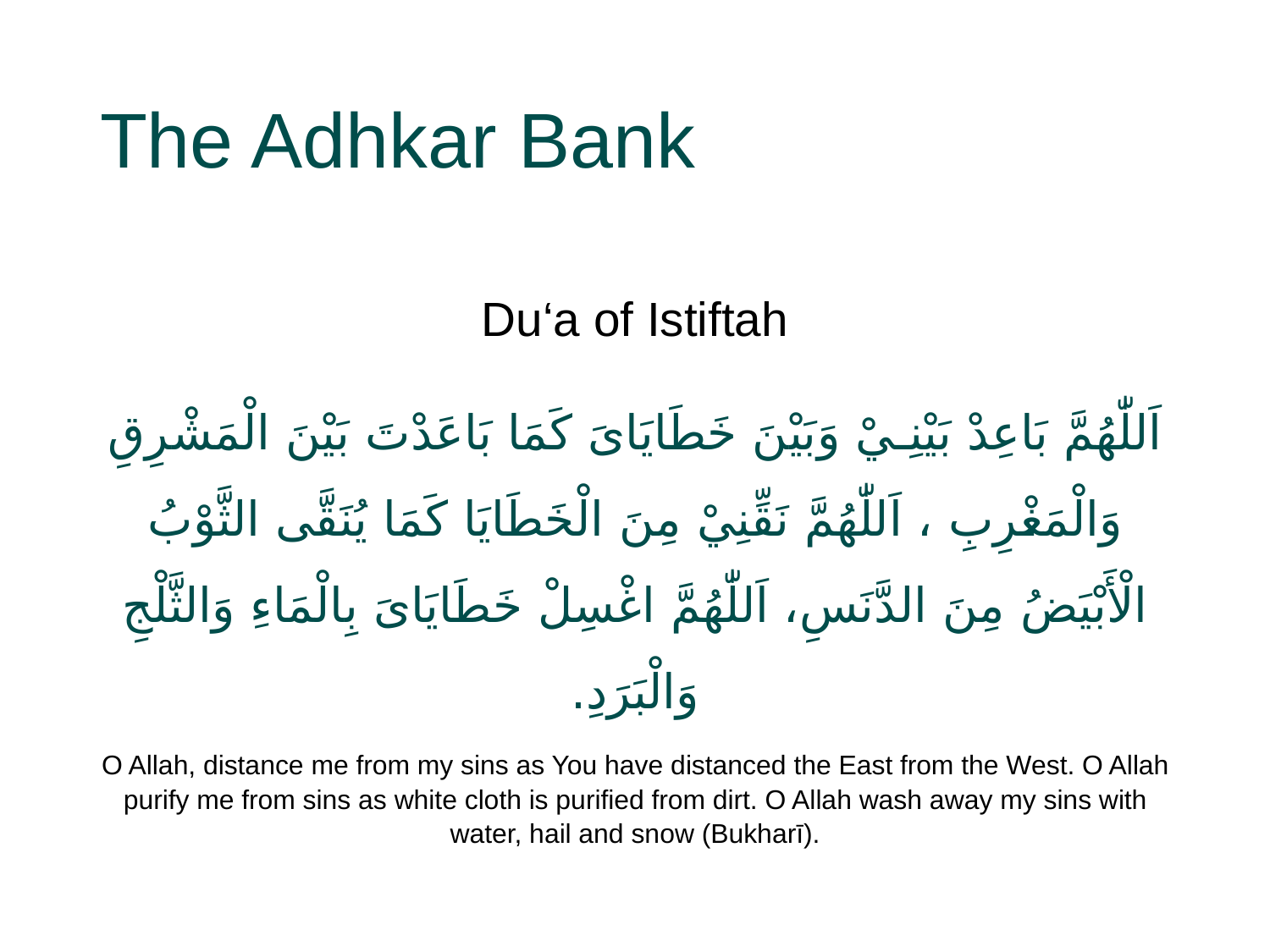

# The Adhkar Bank
Du‘a of Istiftah
اَللّٰهُمَّ بَاعِدْ بَيْنِـيْ وَبَيْنَ خَطَايَاىَ كَمَا بَاعَدْتَ بَيْنَ الْمَشْرِقِ وَالْمَغْرِبِ ، اَللّٰهُمَّ نَقِّنِيْ مِنَ الْخَطَايَا كَمَا يُنَقَّى الثَّوْبُ الْأَبْيَضُ مِنَ الدَّنَسِ، اَللّٰهُمَّ اغْسِلْ خَطَايَاىَ بِالْمَاءِ وَالثَّلْجِ وَالْبَرَدِ.
O Allah, distance me from my sins as You have distanced the East from the West. O Allah purify me from sins as white cloth is purified from dirt. O Allah wash away my sins with water, hail and snow (Bukharī).